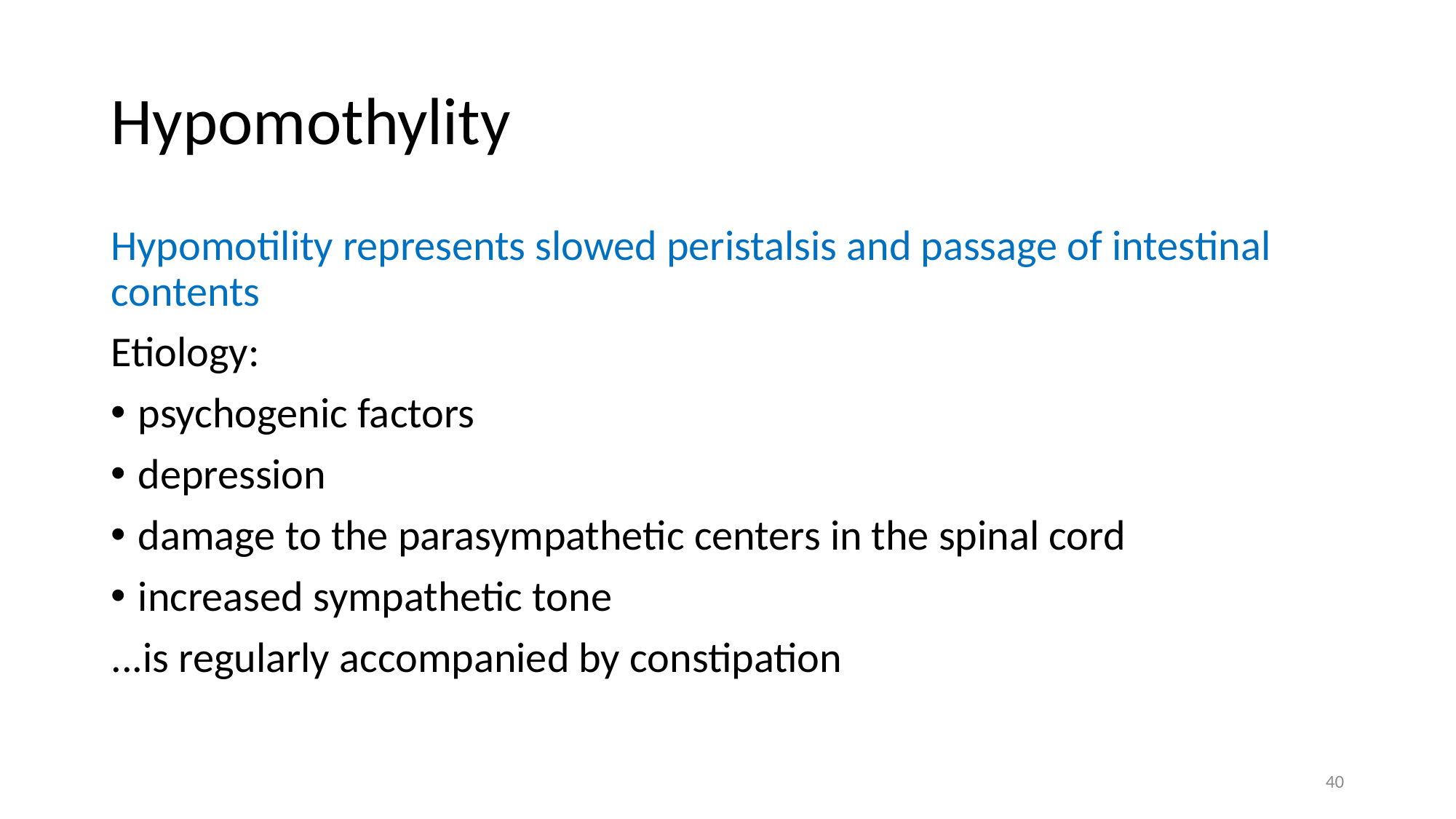

# Hypomothylity
Hypomotility represents slowed peristalsis and passage of intestinal contents
Etiology:
psychogenic factors
depression
damage to the parasympathetic centers in the spinal cord
increased sympathetic tone
...is regularly accompanied by constipation
40